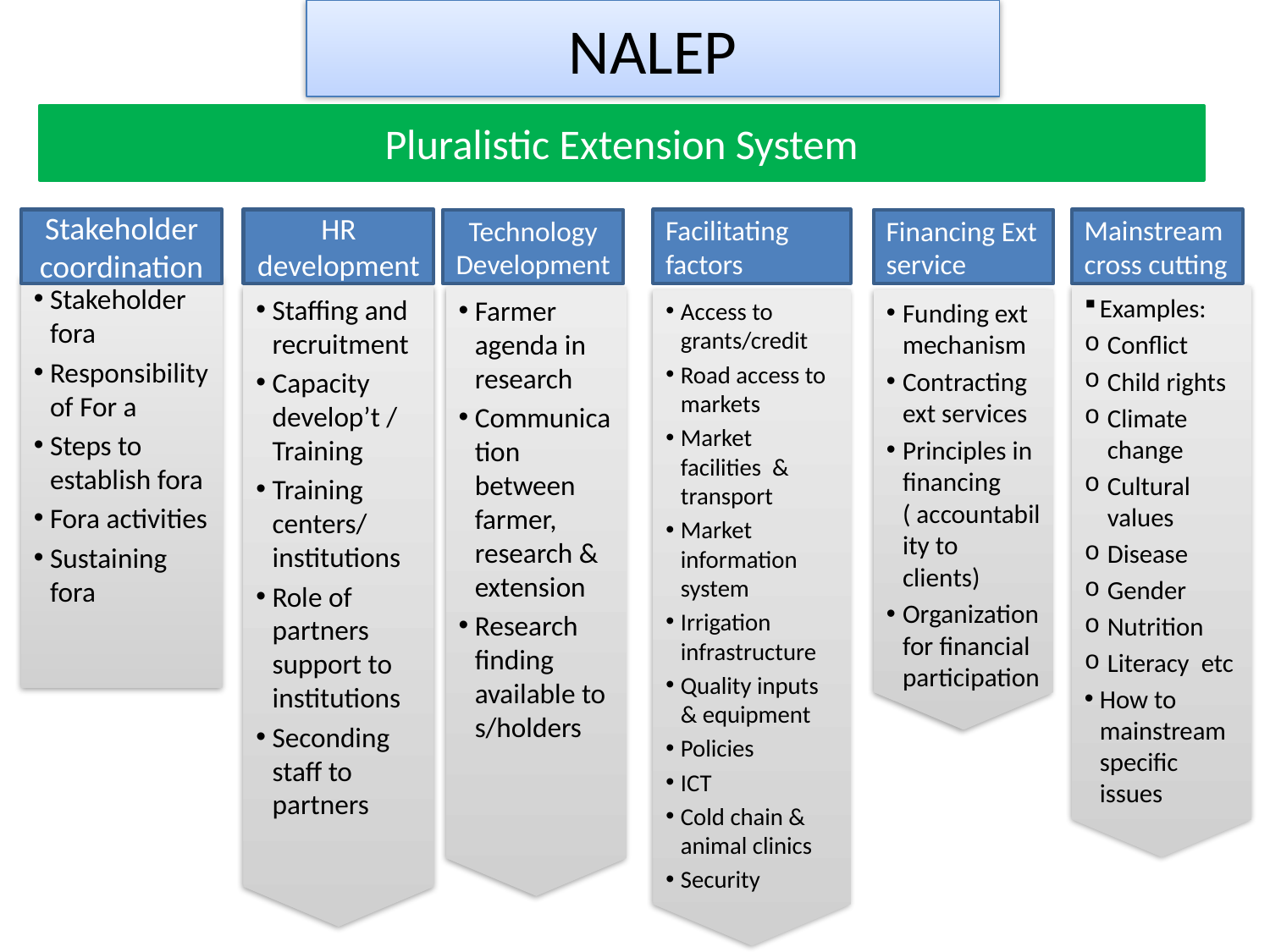

NALEP
Pluralistic Extension System
#
Mainstream cross cutting
Facilitating factors
Stakeholder coordination
HR development
Technology Development
Financing Ext service
Stakeholder fora
Responsibility of For a
Steps to establish fora
Fora activities
Sustaining fora

Staffing and recruitment
Capacity develop’t / Training
Training centers/ institutions
Role of partners support to institutions
Seconding staff to partners
Examples:
Conflict
Child rights
Climate change
Cultural values
Disease
Gender
Nutrition
Literacy  etc
How to mainstream specific issues

Farmer agenda in research
Communication between farmer, research & extension
Research finding available to s/holders
Access to grants/credit
Road access to markets
Market facilities  & transport
Market information system
Irrigation infrastructure
Quality inputs & equipment
Policies
ICT
Cold chain & animal clinics
Security

Funding ext mechanism
Contracting  ext services
Principles in financing  ( accountability to clients)
Organization for financial participation